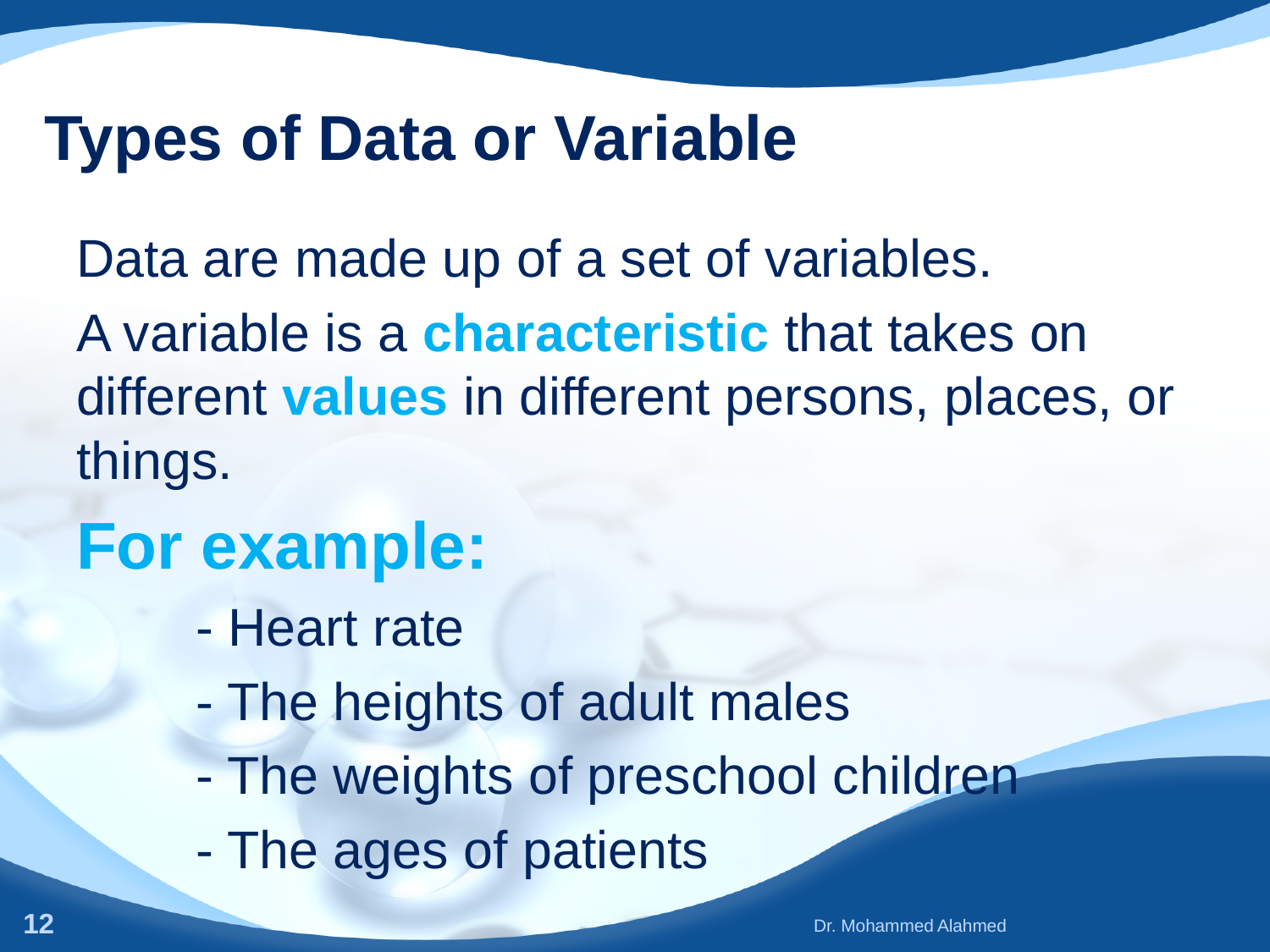

# Types of Data or Variable
Data are made up of a set of variables.
A variable is a characteristic that takes on different values in different persons, places, or things.
For example:
	- Heart rate
	- The heights of adult males
	- The weights of preschool children
	- The ages of patients

12
Dr. Mohammed Alahmed